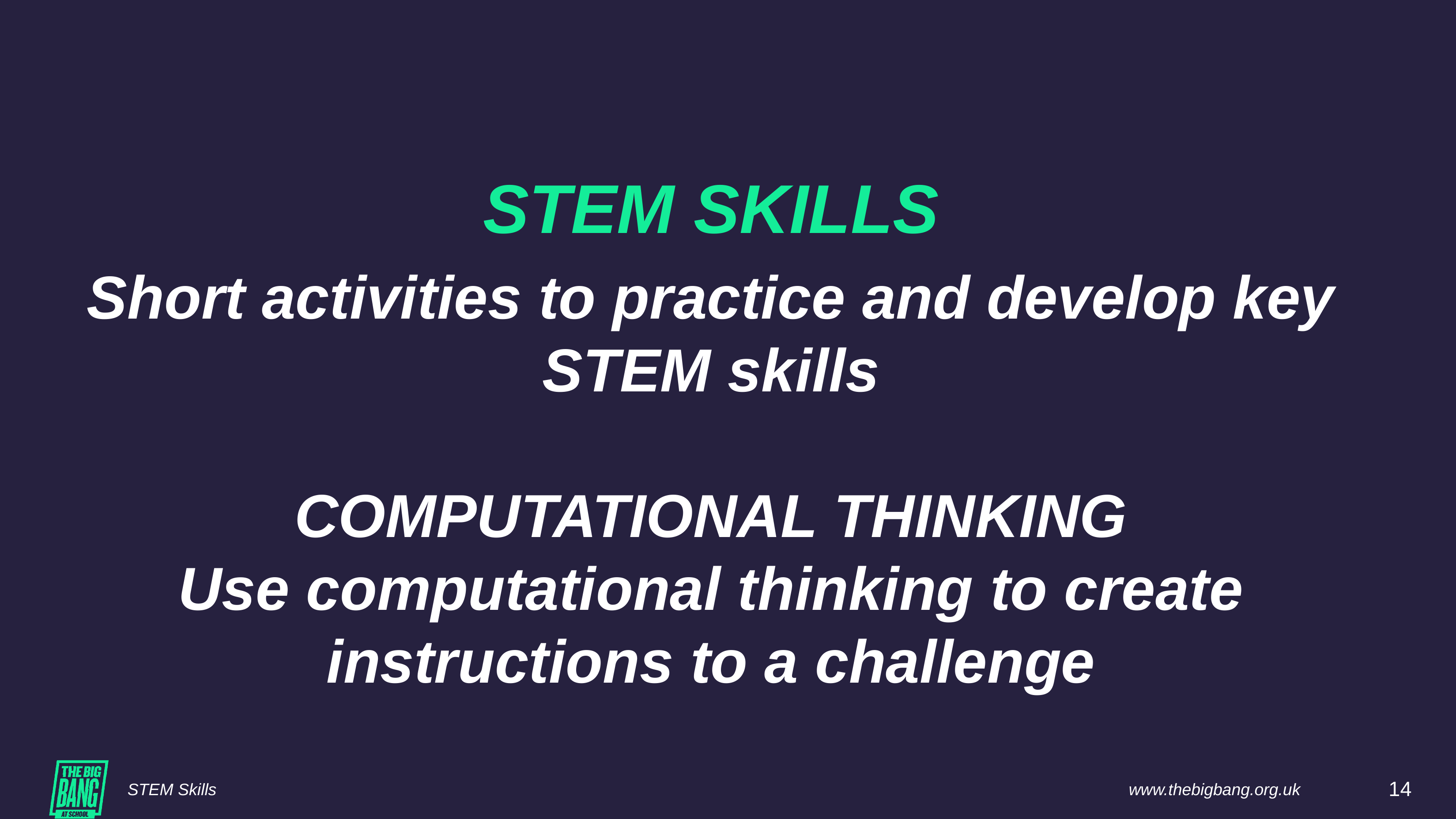

STEM SKILLS
Short activities to practice and develop key STEM skills

COMPUTATIONAL THINKING
Use computational thinking to create instructions to a challenge